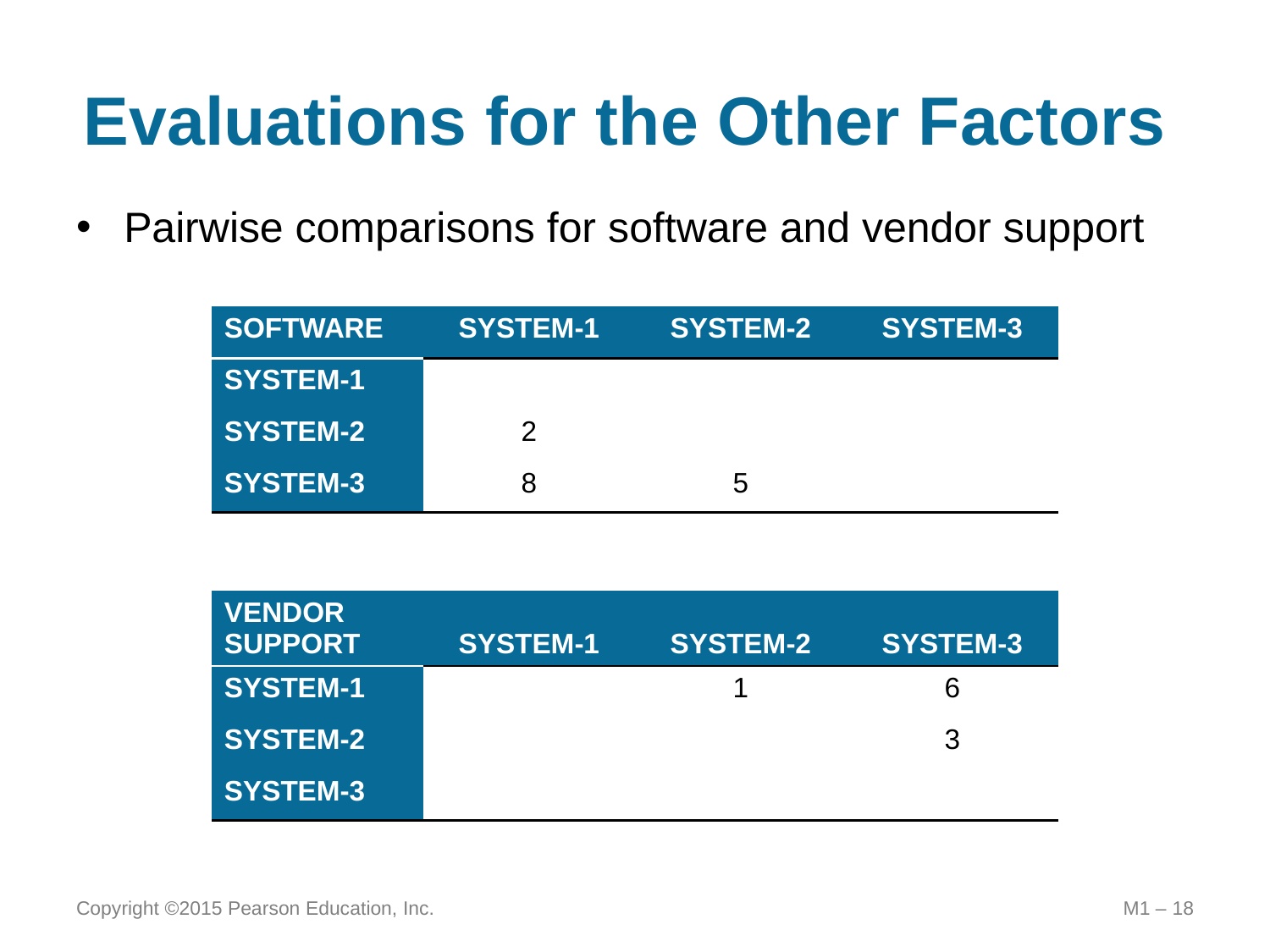

# Evaluations for the Other Factors
Pairwise comparisons for software and vendor support
| SOFTWARE | SYSTEM-1 | SYSTEM-2 | SYSTEM-3 |
| --- | --- | --- | --- |
| SYSTEM-1 |  |  |  |
| SYSTEM-2 | 2 |  |  |
| SYSTEM-3 | 8 | 5 |  |
| VENDOR SUPPORT | SYSTEM-1 | SYSTEM-2 | SYSTEM-3 |
| --- | --- | --- | --- |
| SYSTEM-1 |  | 1 | 6 |
| SYSTEM-2 |  |  | 3 |
| SYSTEM-3 |  |  |  |
Copyright ©2015 Pearson Education, Inc.
M1 – 18